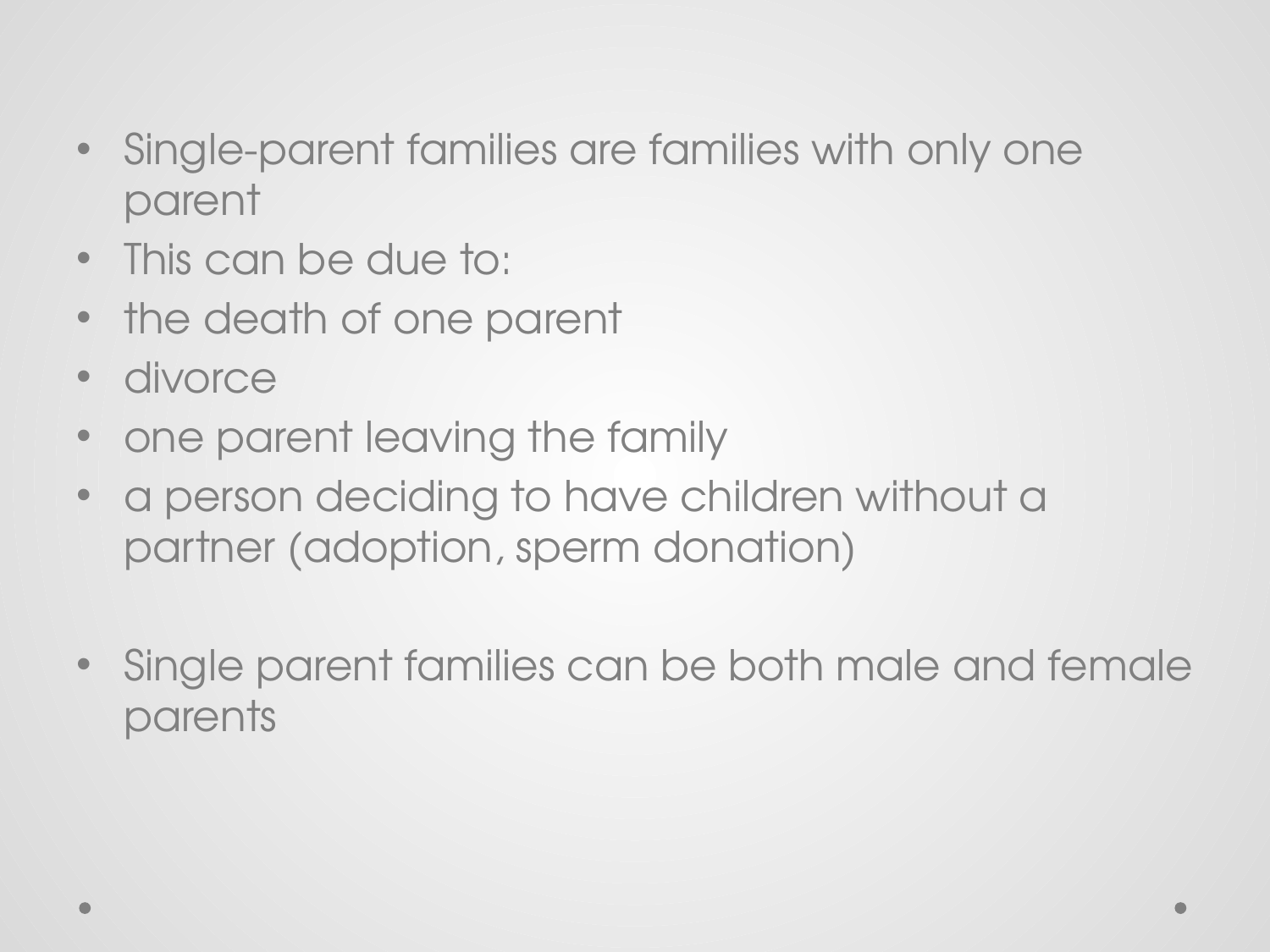

Single-parent families are families with only one parent
This can be due to:
the death of one parent
divorce
one parent leaving the family
a person deciding to have children without a partner (adoption, sperm donation)

Single parent families can be both male and female parents